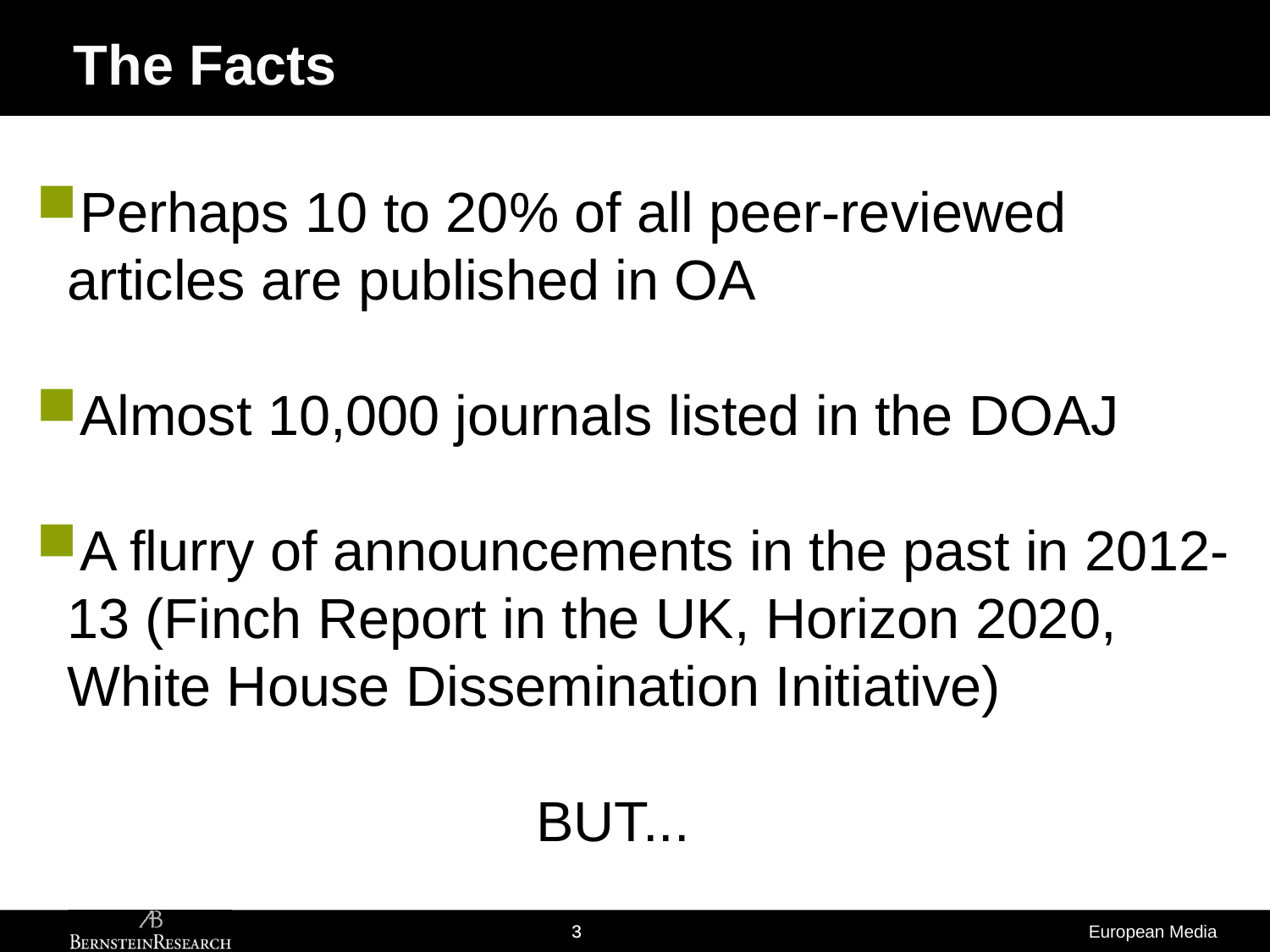

The Facts
Perhaps 10 to 20% of all peer-reviewed articles are published in OA
Almost 10,000 journals listed in the DOAJ
A flurry of announcements in the past in 2012-13 (Finch Report in the UK, Horizon 2020, White House Dissemination Initiative)
                                BUT...